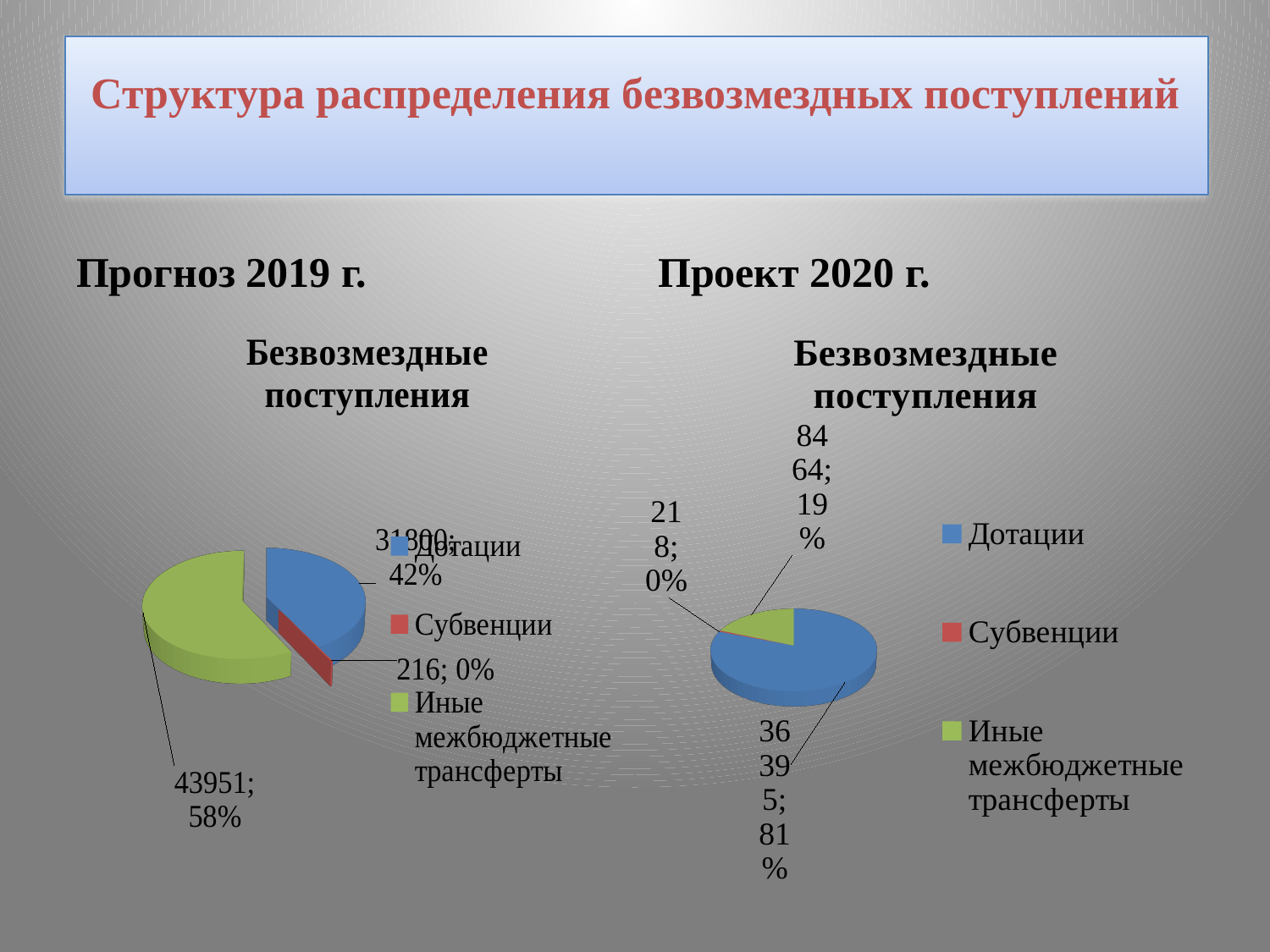

# Структура распределения безвозмездных поступлений
Прогноз 2019 г.
Проект 2020 г.

[unsupported chart]

[unsupported chart]